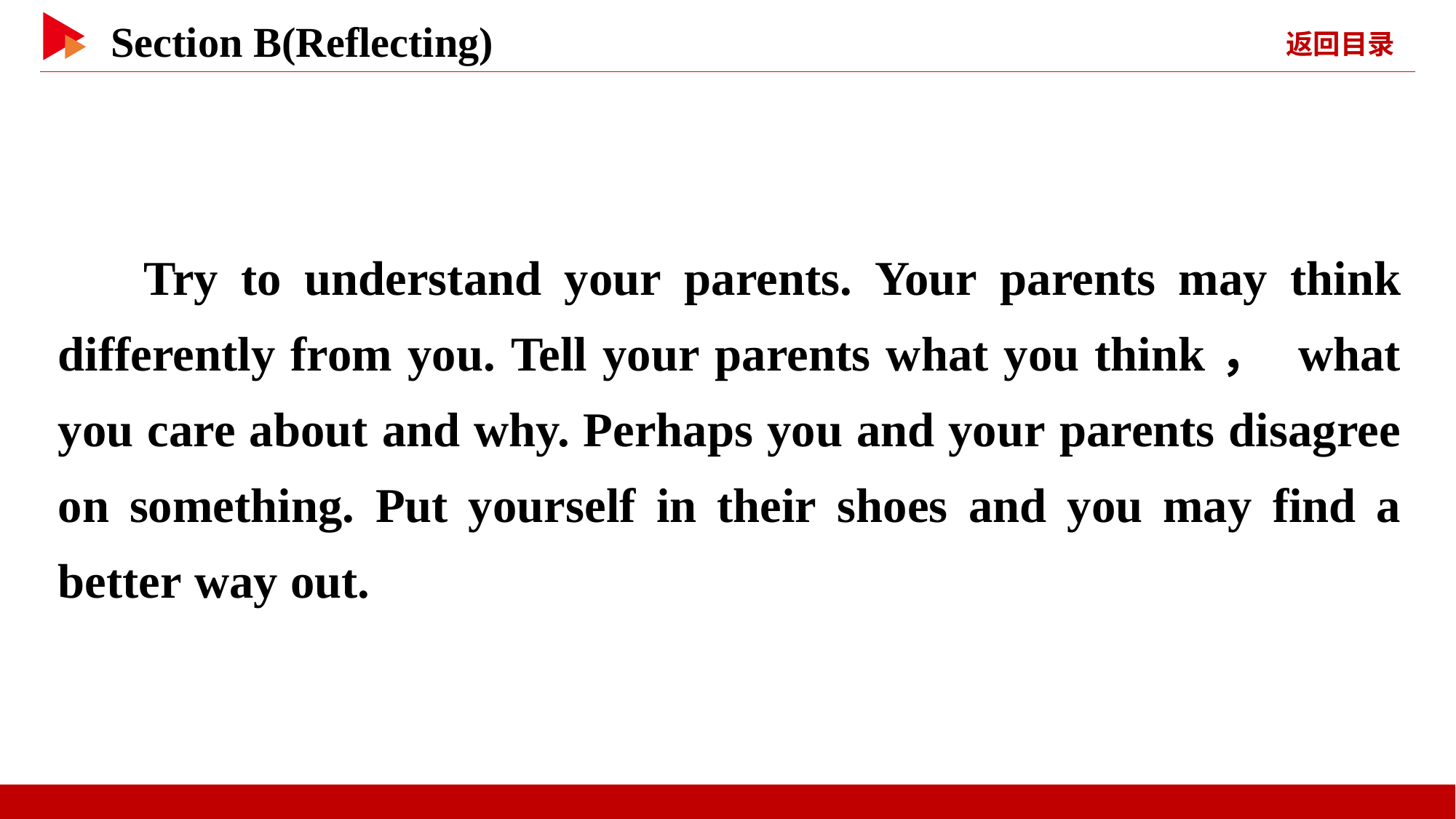

Try to understand your parents. Your parents may think differently from you. Tell your parents what you think， what you care about and why. Perhaps you and your parents disagree on something. Put yourself in their shoes and you may find a better way out.